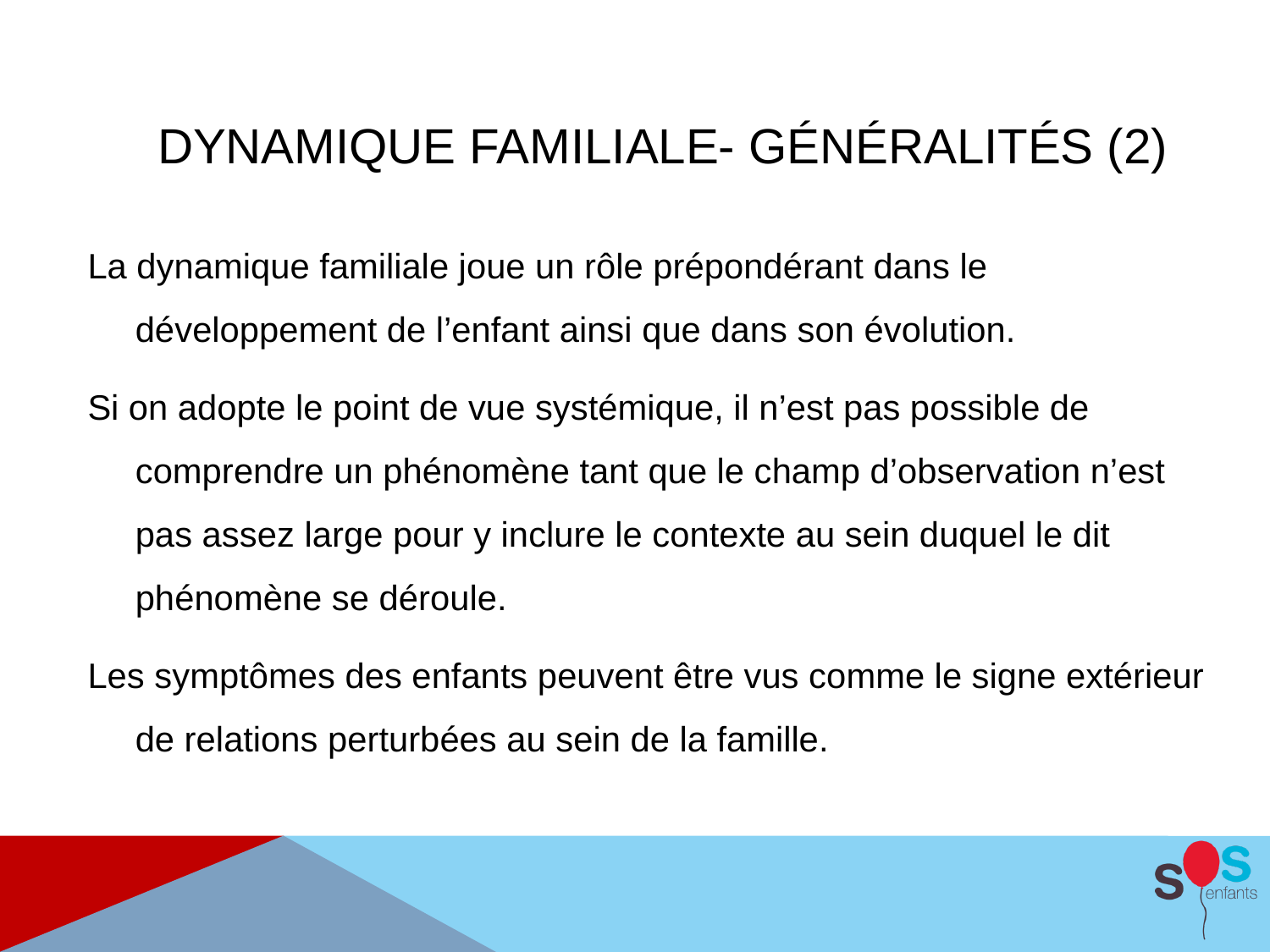

Dynamique familiale- généralités (2)
La dynamique familiale joue un rôle prépondérant dans le développement de l’enfant ainsi que dans son évolution.
Si on adopte le point de vue systémique, il n’est pas possible de comprendre un phénomène tant que le champ d’observation n’est pas assez large pour y inclure le contexte au sein duquel le dit phénomène se déroule.
Les symptômes des enfants peuvent être vus comme le signe extérieur de relations perturbées au sein de la famille.